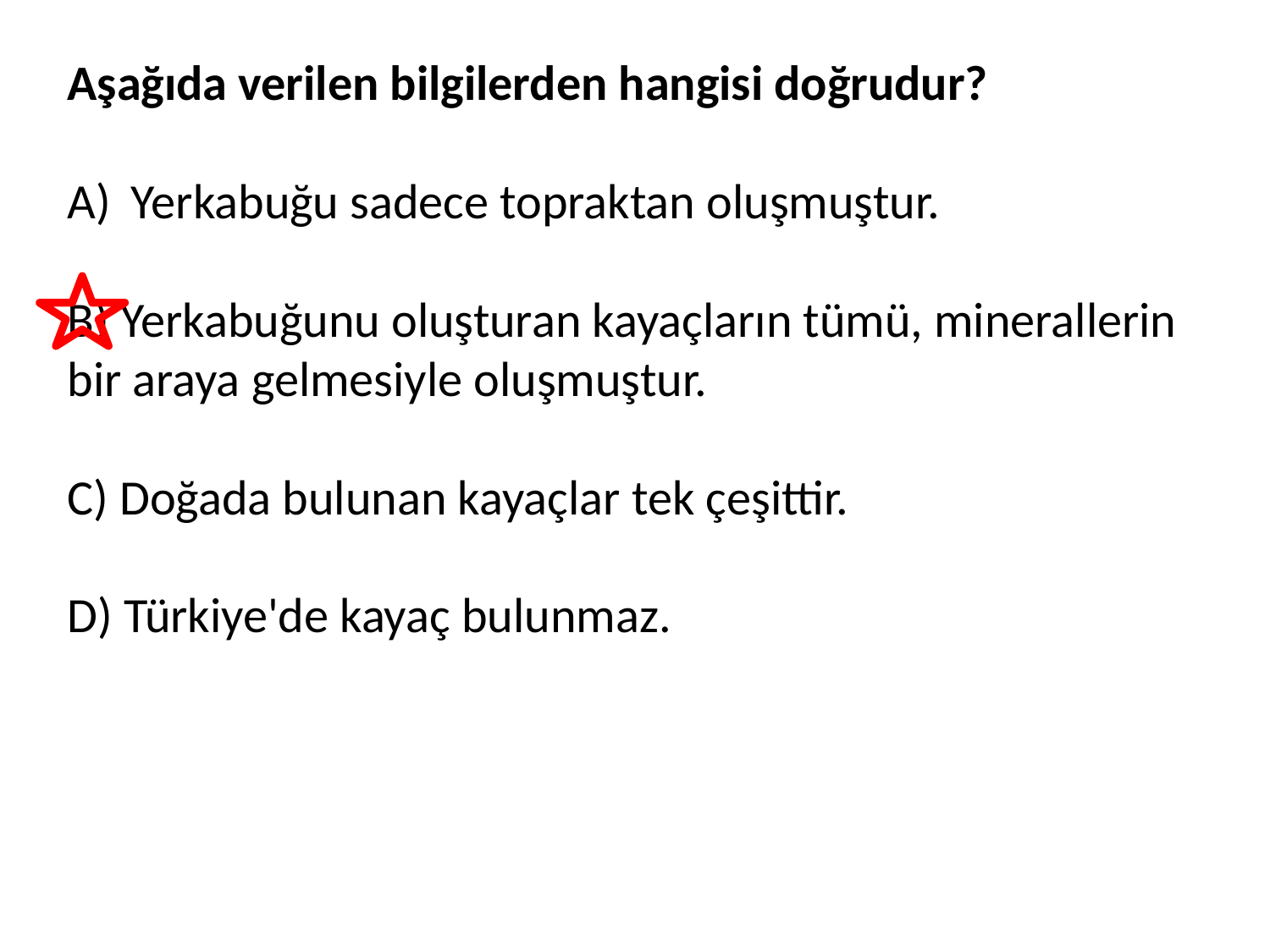

Aşağıda verilen bilgilerden hangisi doğrudur?

Yerkabuğu sadece topraktan oluşmuştur.

B) Yerkabuğunu oluşturan kayaçların tümü, minerallerin
bir araya gelmesiyle oluşmuştur.

C) Doğada bulunan kayaçlar tek çeşittir.

D) Türkiye'de kayaç bulunmaz.